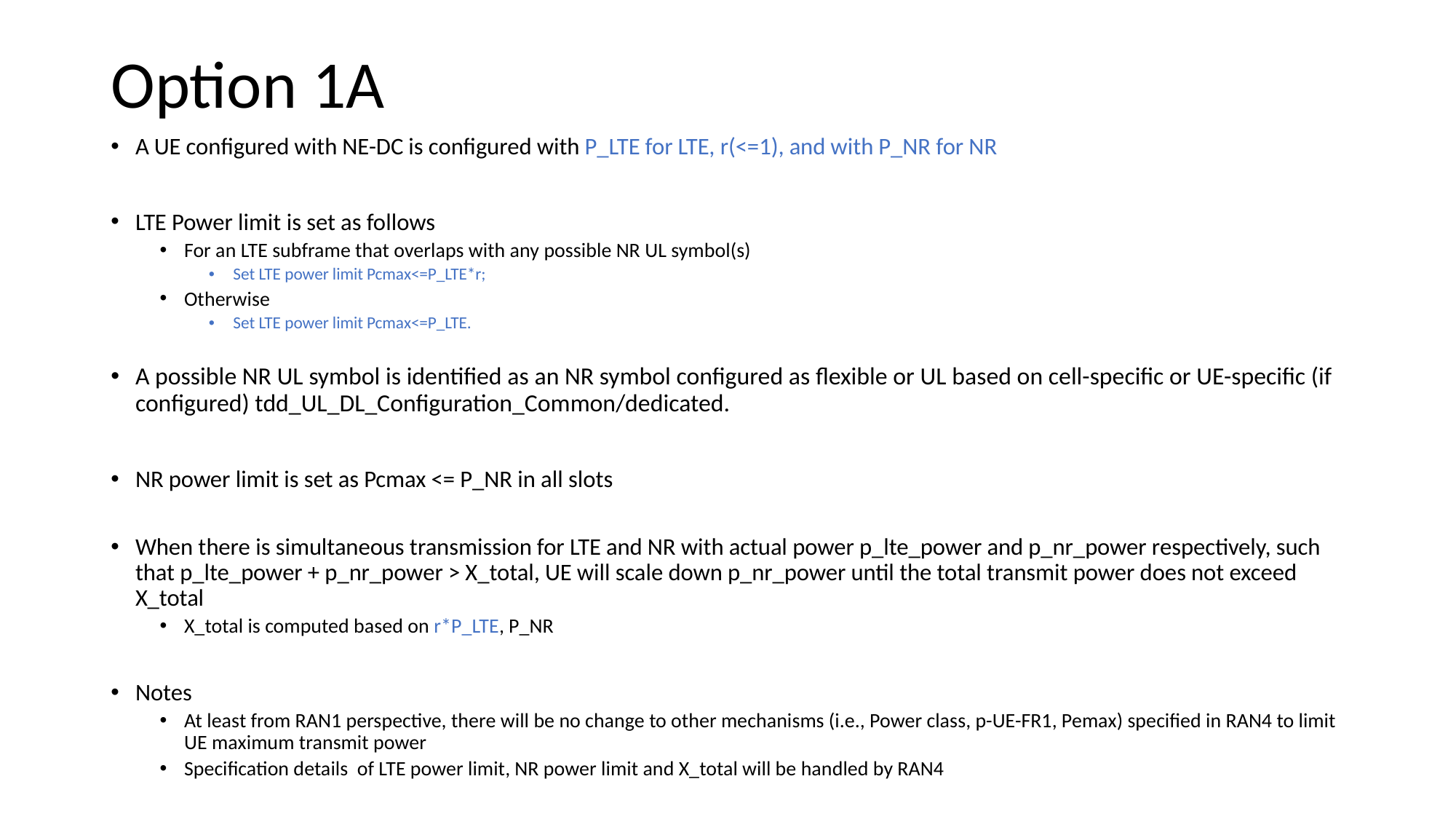

# Option 1A
A UE configured with NE-DC is configured with P_LTE for LTE, r(<=1), and with P_NR for NR

LTE Power limit is set as follows
For an LTE subframe that overlaps with any possible NR UL symbol(s)
Set LTE power limit Pcmax<=P_LTE*r;
Otherwise
Set LTE power limit Pcmax<=P_LTE.

A possible NR UL symbol is identified as an NR symbol configured as flexible or UL based on cell-specific or UE-specific (if configured) tdd_UL_DL_Configuration_Common/dedicated.

NR power limit is set as Pcmax <= P_NR in all slots

When there is simultaneous transmission for LTE and NR with actual power p_lte_power and p_nr_power respectively, such that p_lte_power + p_nr_power > X_total, UE will scale down p_nr_power until the total transmit power does not exceed X_total
X_total is computed based on r*P_LTE, P_NR

Notes
At least from RAN1 perspective, there will be no change to other mechanisms (i.e., Power class, p-UE-FR1, Pemax) specified in RAN4 to limit UE maximum transmit power
Specification details  of LTE power limit, NR power limit and X_total will be handled by RAN4